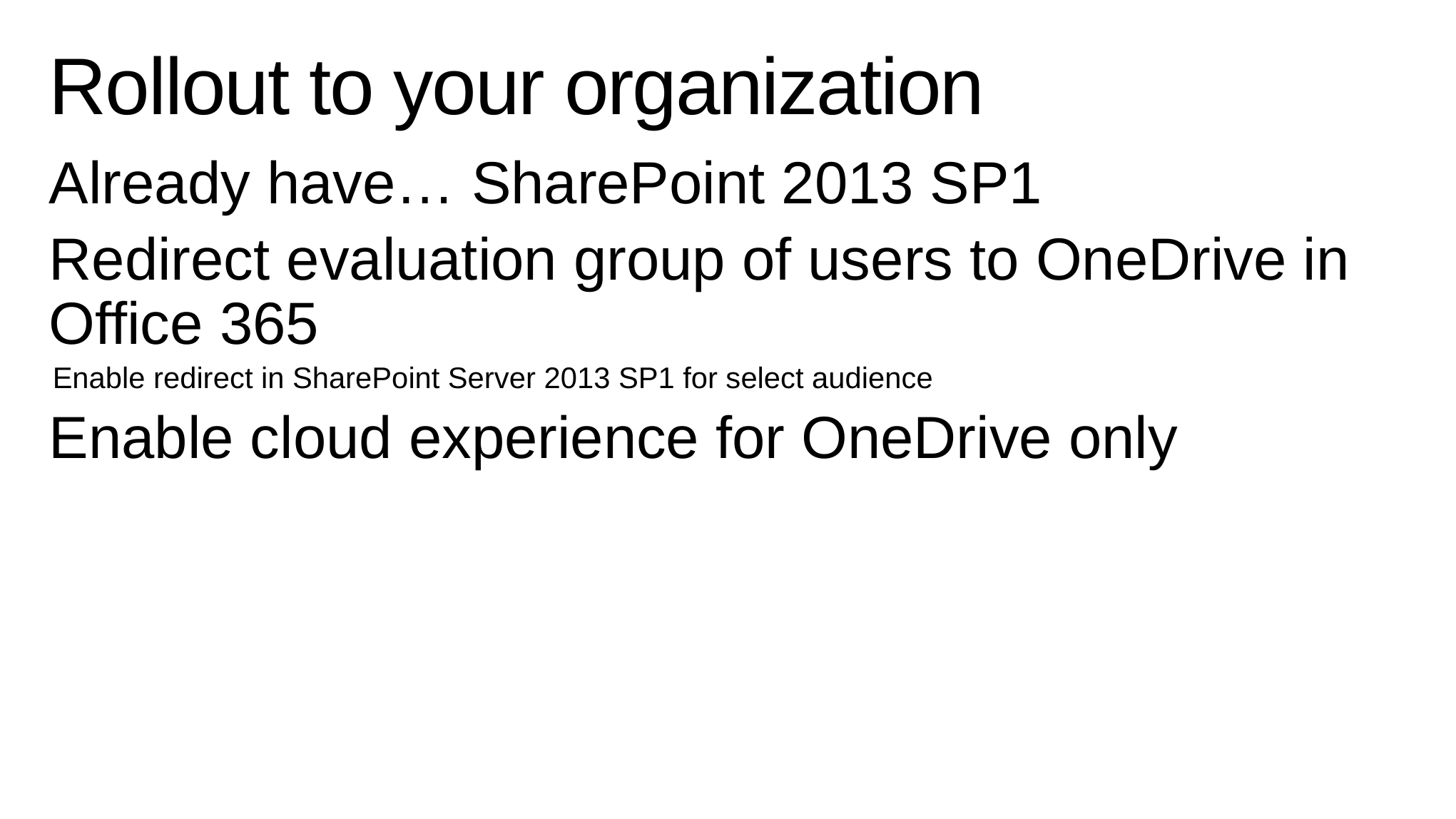

# Rollout to your organization
Already have… SharePoint 2013 SP1
Redirect evaluation group of users to OneDrive in Office 365
Enable redirect in SharePoint Server 2013 SP1 for select audience
Enable cloud experience for OneDrive only